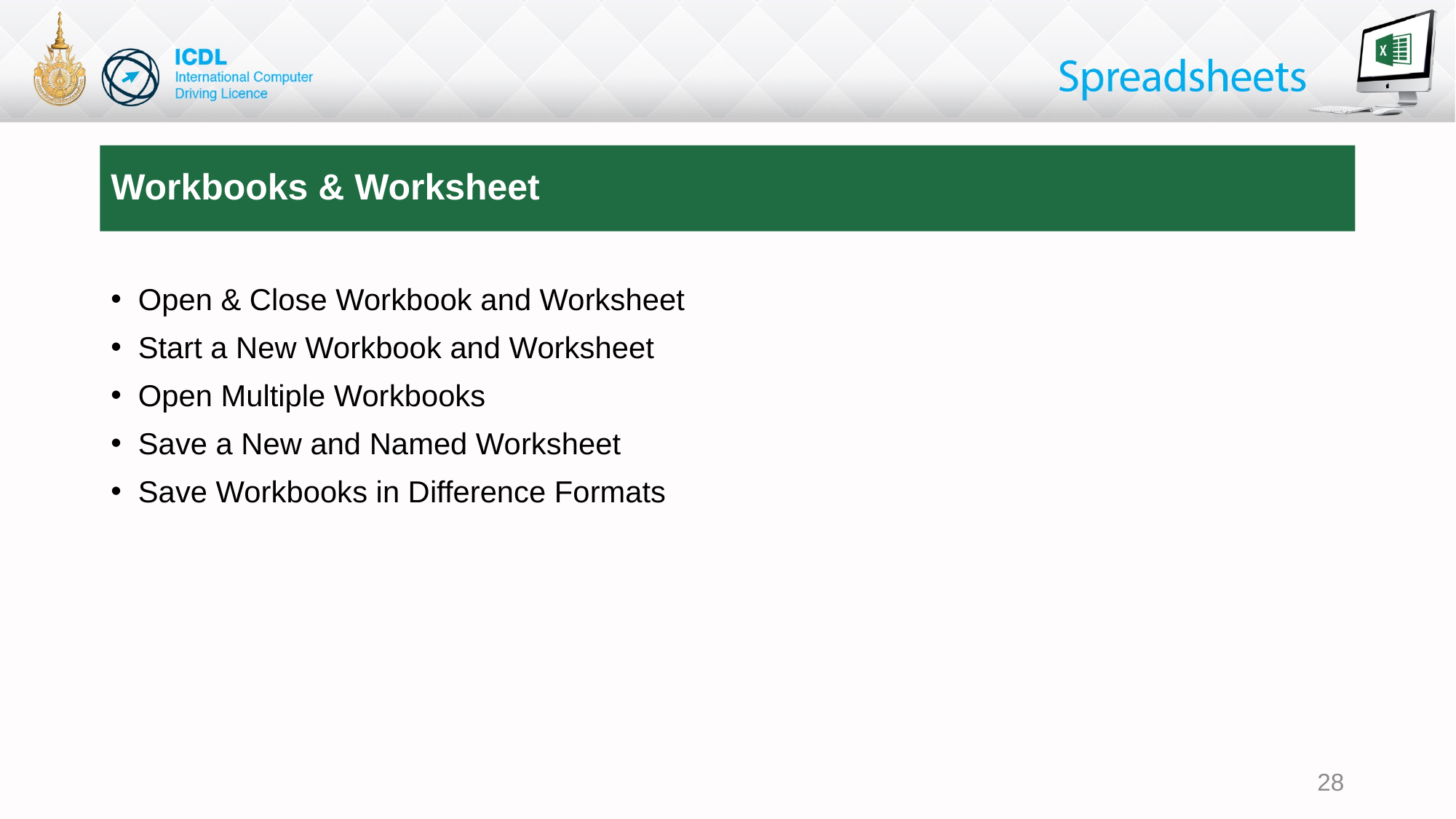

# Workbooks & Worksheet
Open & Close Workbook and Worksheet
Start a New Workbook and Worksheet
Open Multiple Workbooks
Save a New and Named Worksheet
Save Workbooks in Difference Formats

28